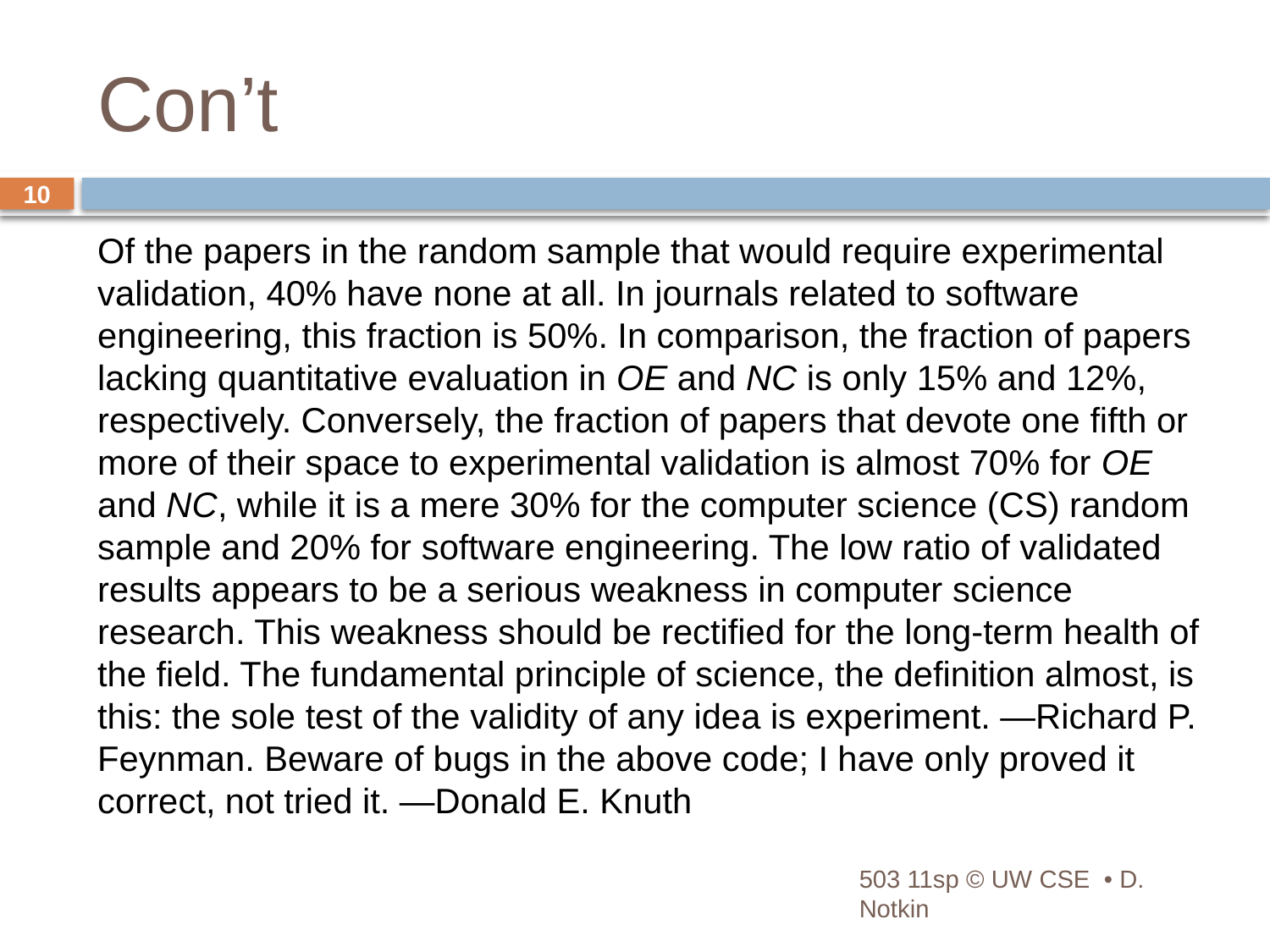

# Con’t
10
Of the papers in the random sample that would require experimental validation, 40% have none at all. In journals related to software engineering, this fraction is 50%. In comparison, the fraction of papers lacking quantitative evaluation in OE and NC is only 15% and 12%, respectively. Conversely, the fraction of papers that devote one fifth or more of their space to experimental validation is almost 70% for OE and NC, while it is a mere 30% for the computer science (CS) random sample and 20% for software engineering. The low ratio of validated results appears to be a serious weakness in computer science research. This weakness should be rectified for the long-term health of the field. The fundamental principle of science, the definition almost, is this: the sole test of the validity of any idea is experiment. —Richard P. Feynman. Beware of bugs in the above code; I have only proved it correct, not tried it. —Donald E. Knuth
503 11sp © UW CSE  • D. Notkin